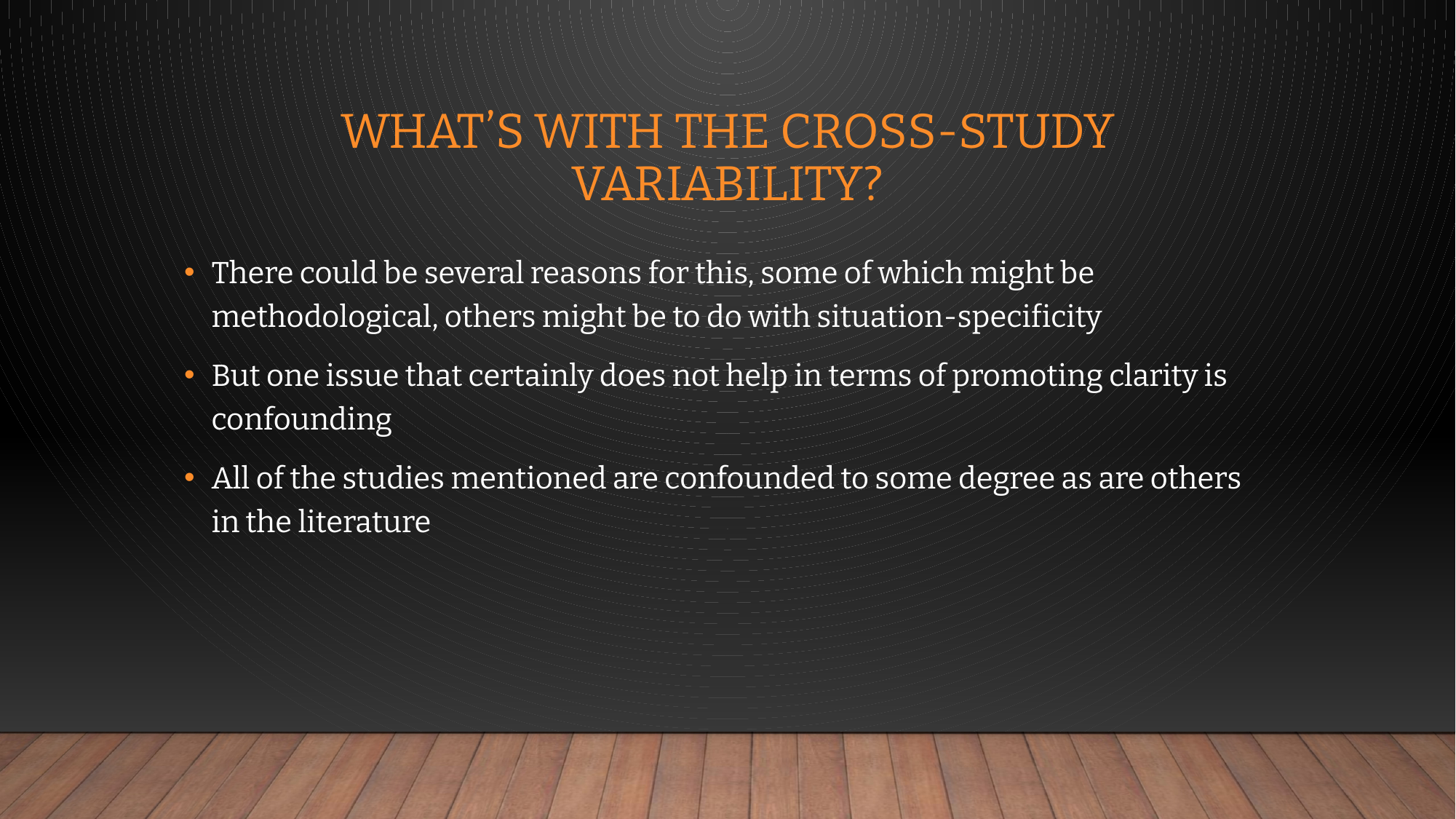

# What’s with the Cross-Study variability?
There could be several reasons for this, some of which might be methodological, others might be to do with situation-specificity
But one issue that certainly does not help in terms of promoting clarity is confounding
All of the studies mentioned are confounded to some degree as are others in the literature